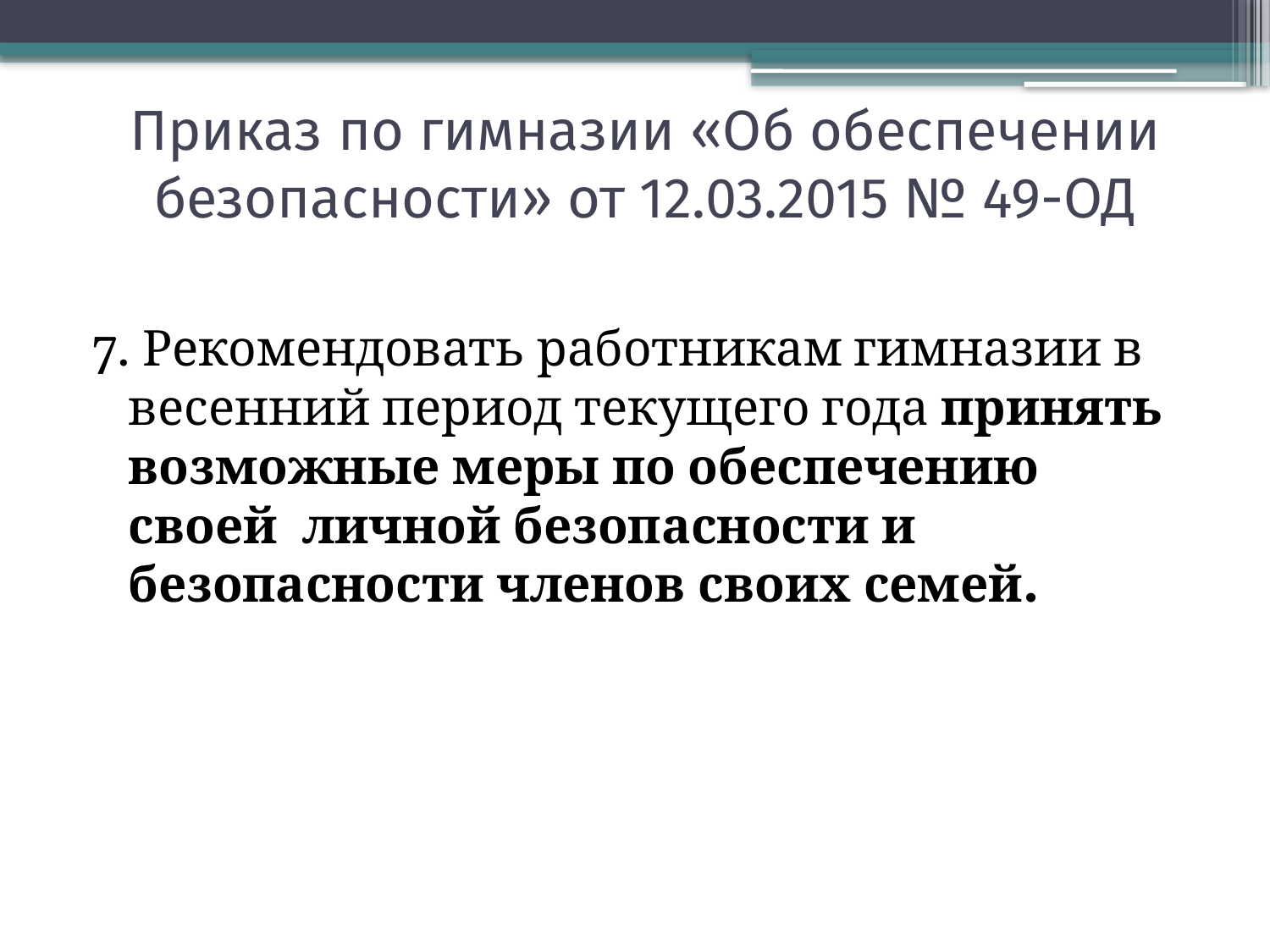

# Приказ по гимназии «Об обеспечении безопасности» от 12.03.2015 № 49-ОД

7. Рекомендовать работникам гимназии в весенний период текущего года принять возможные меры по обеспечению  своей  личной безопасности и безопасности членов своих семей.